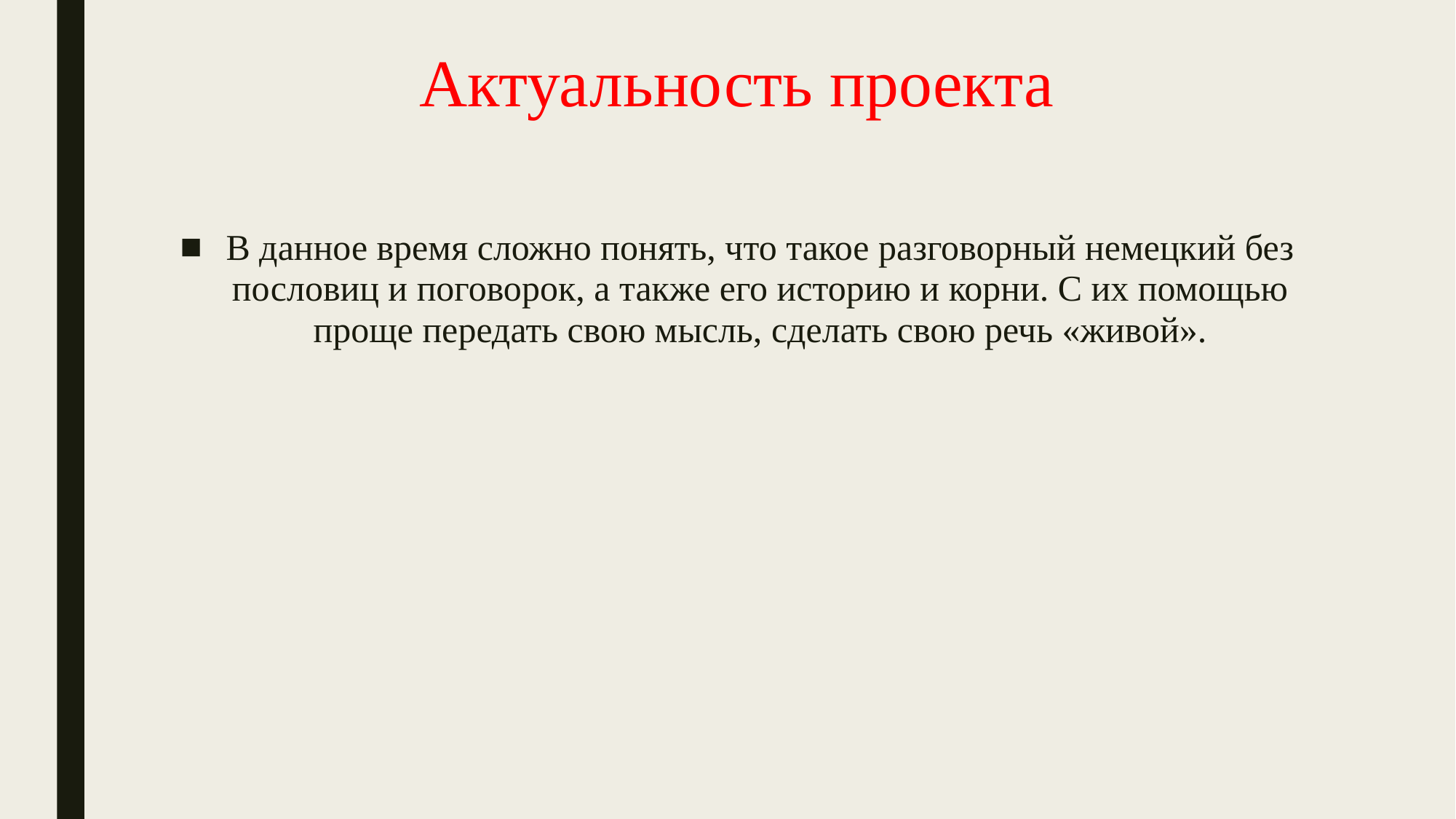

# Актуальность проекта
В данное время сложно понять, что такое разговорный немецкий без пословиц и поговорок, а также его историю и корни. С их помощью проще передать свою мысль, сделать свою речь «живой».